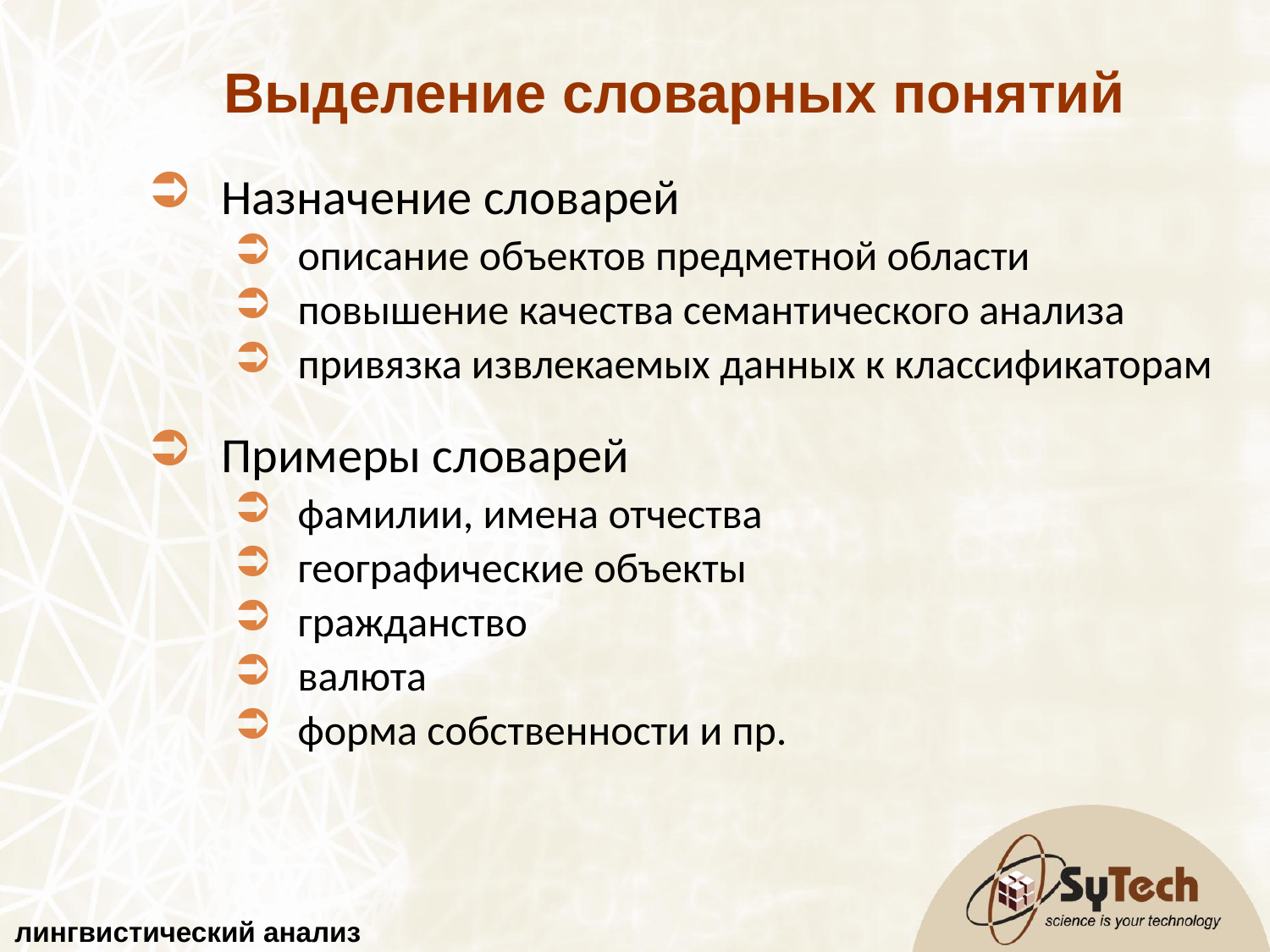

Выделение словарных понятий
Назначение словарей
описание объектов предметной области
повышение качества семантического анализа
привязка извлекаемых данных к классификаторам
Примеры словарей
фамилии, имена отчества
географические объекты
гражданство
валюта
форма собственности и пр.
лингвистический анализ